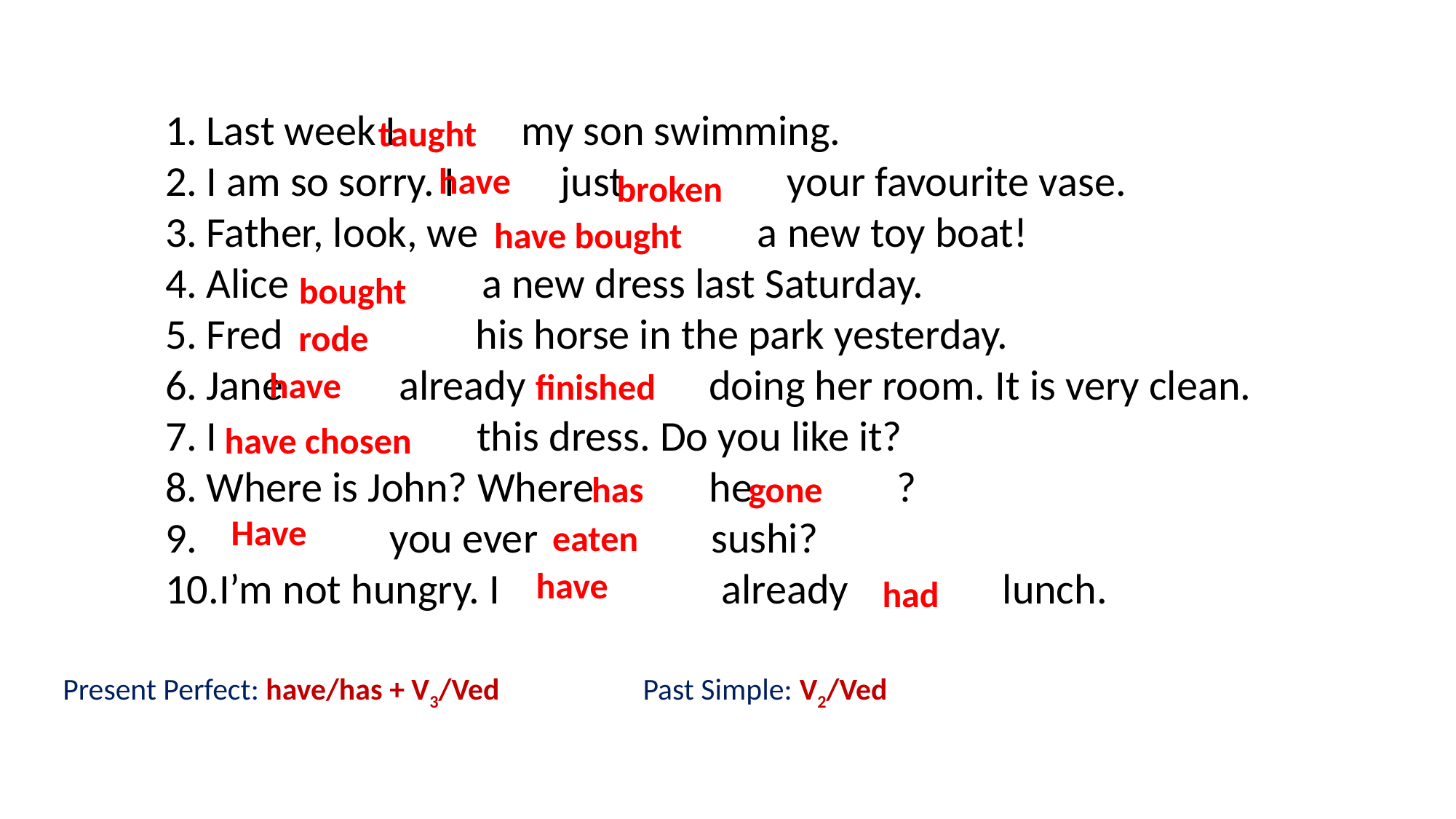

Last week I             my son swimming.
I am so sorry. I           just                 your favourite vase.
Father, look, we                             a new toy boat!
Alice                    a new dress last Saturday.
Fred                    his horse in the park yesterday.
Jane            already                   doing her room. It is very clean.
I                           this dress. Do you like it?
Where is John? Where            he               ?
                   you ever                  sushi?
I’m not hungry. I                       already                lunch.

taught
have
broken
have bought
bought
rode
have
finished
have chosen
gone
has
Have
eaten
have
had
Present Perfect: have/has + V3/Ved
Past Simple: V2/Ved